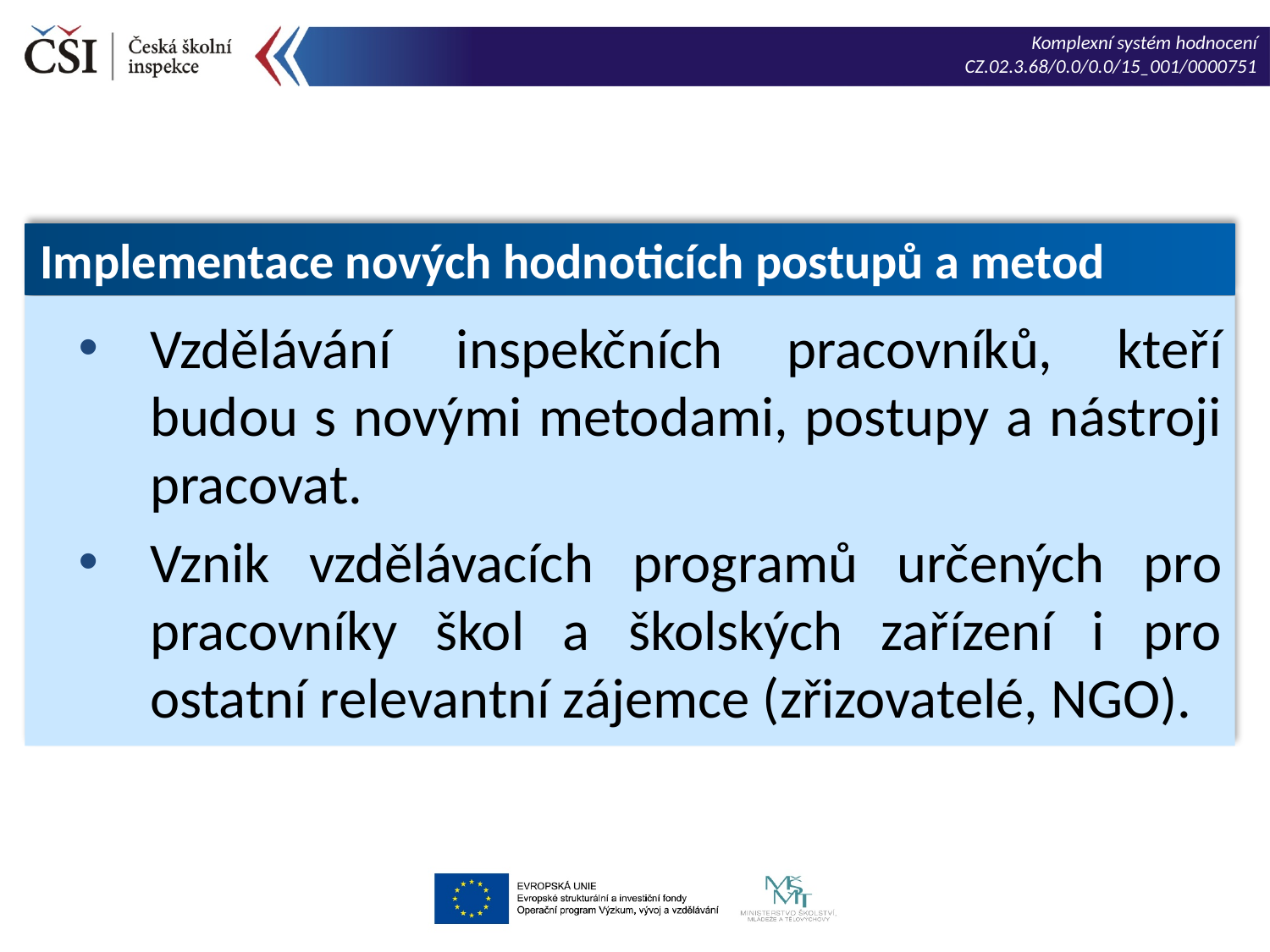

Implementace nových hodnoticích postupů a metod
Vzdělávání inspekčních pracovníků, kteří budou s novými metodami, postupy a nástroji pracovat.
Vznik vzdělávacích programů určených pro pracovníky škol a školských zařízení i pro ostatní relevantní zájemce (zřizovatelé, NGO).